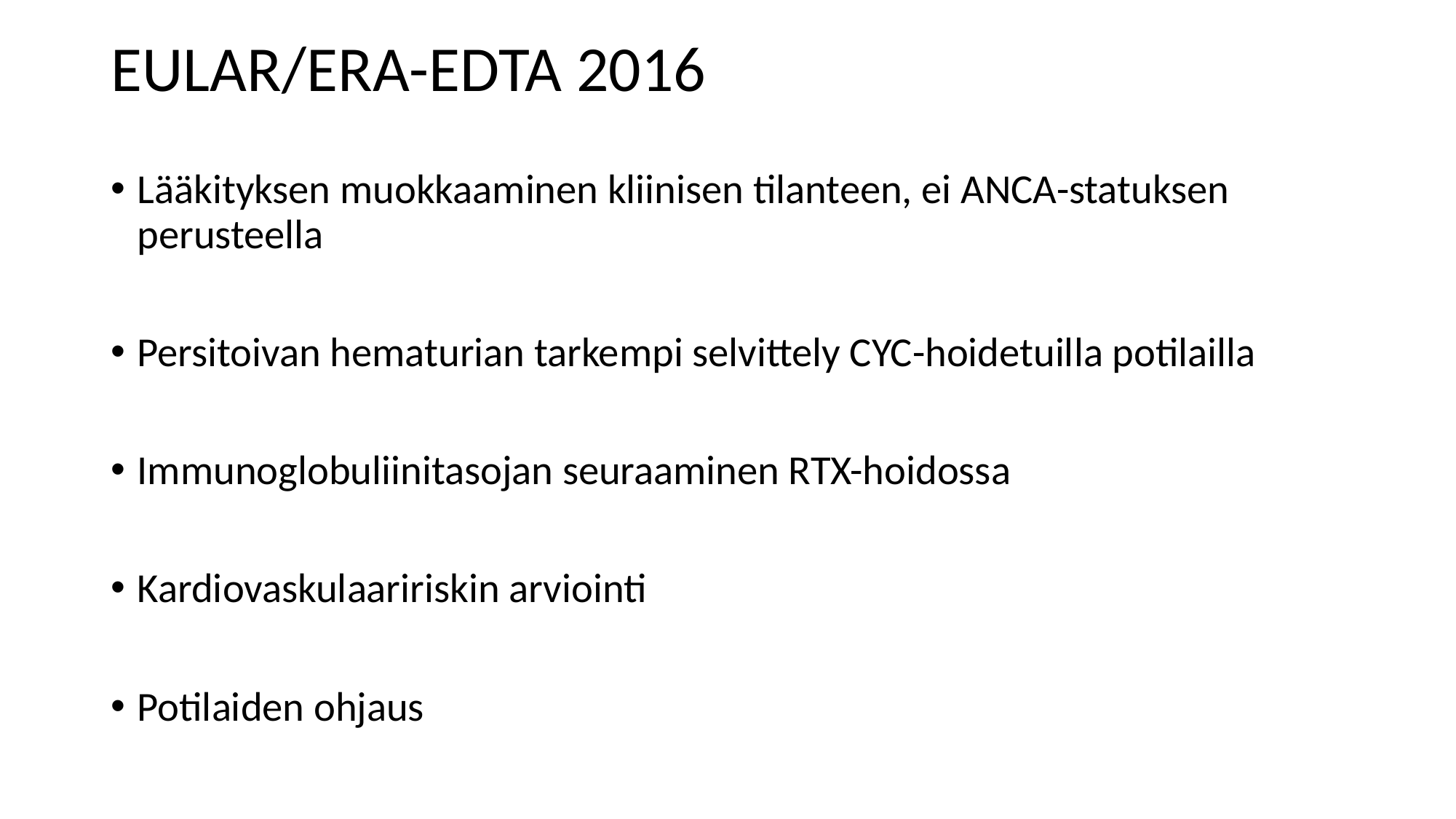

# EULAR/ERA-EDTA 2016
Lääkityksen muokkaaminen kliinisen tilanteen, ei ANCA-statuksen perusteella

Persitoivan hematurian tarkempi selvittely CYC-hoidetuilla potilailla

Immunoglobuliinitasojan seuraaminen RTX-hoidossa

Kardiovaskulaaririskin arviointi

Potilaiden ohjaus